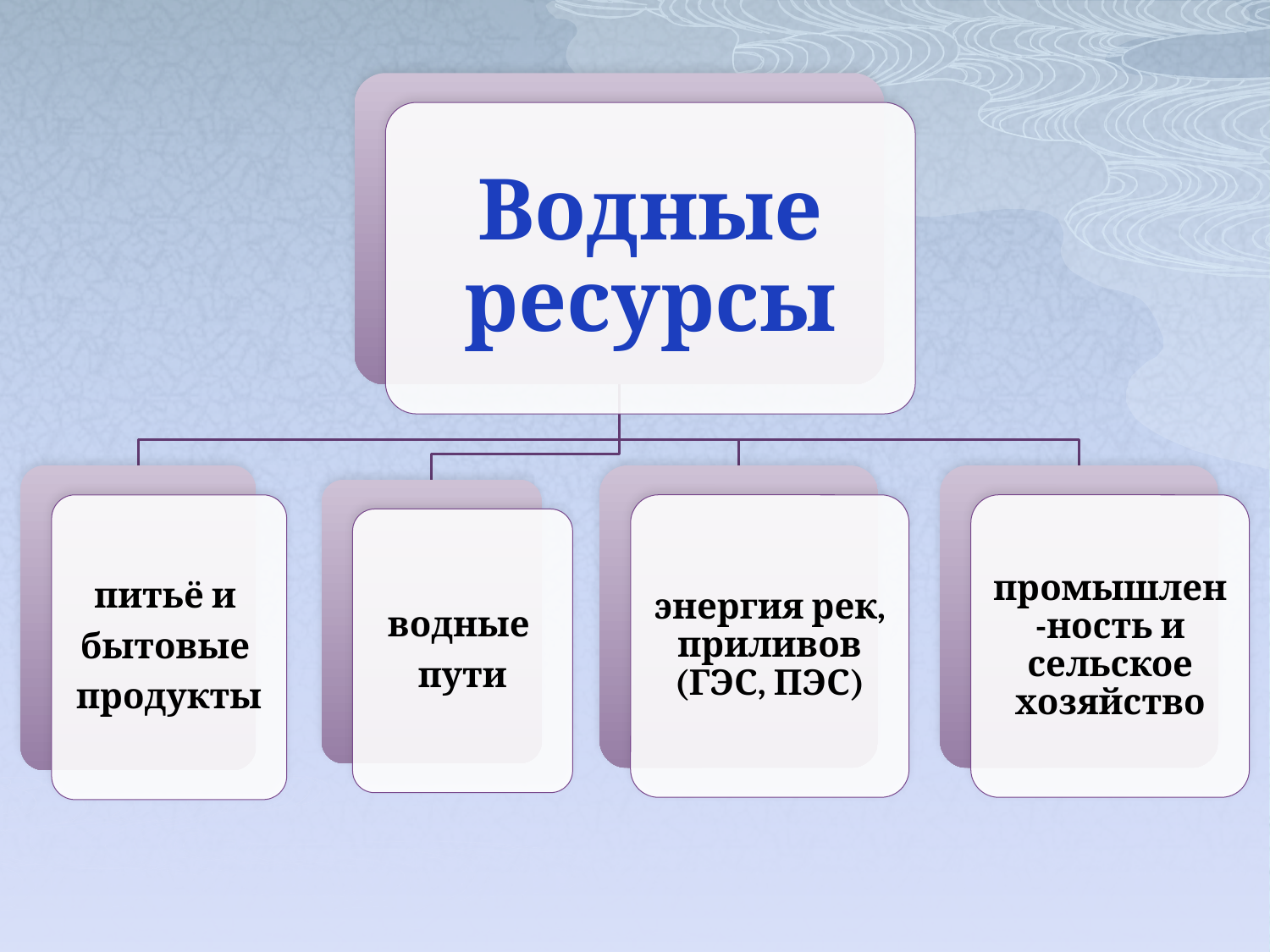

Водные ресурсы
питьё и
бытовые
продукты
водные
пути
энергия рек, приливов (ГЭС, ПЭС)
промышлен-ность и сельское хозяйство